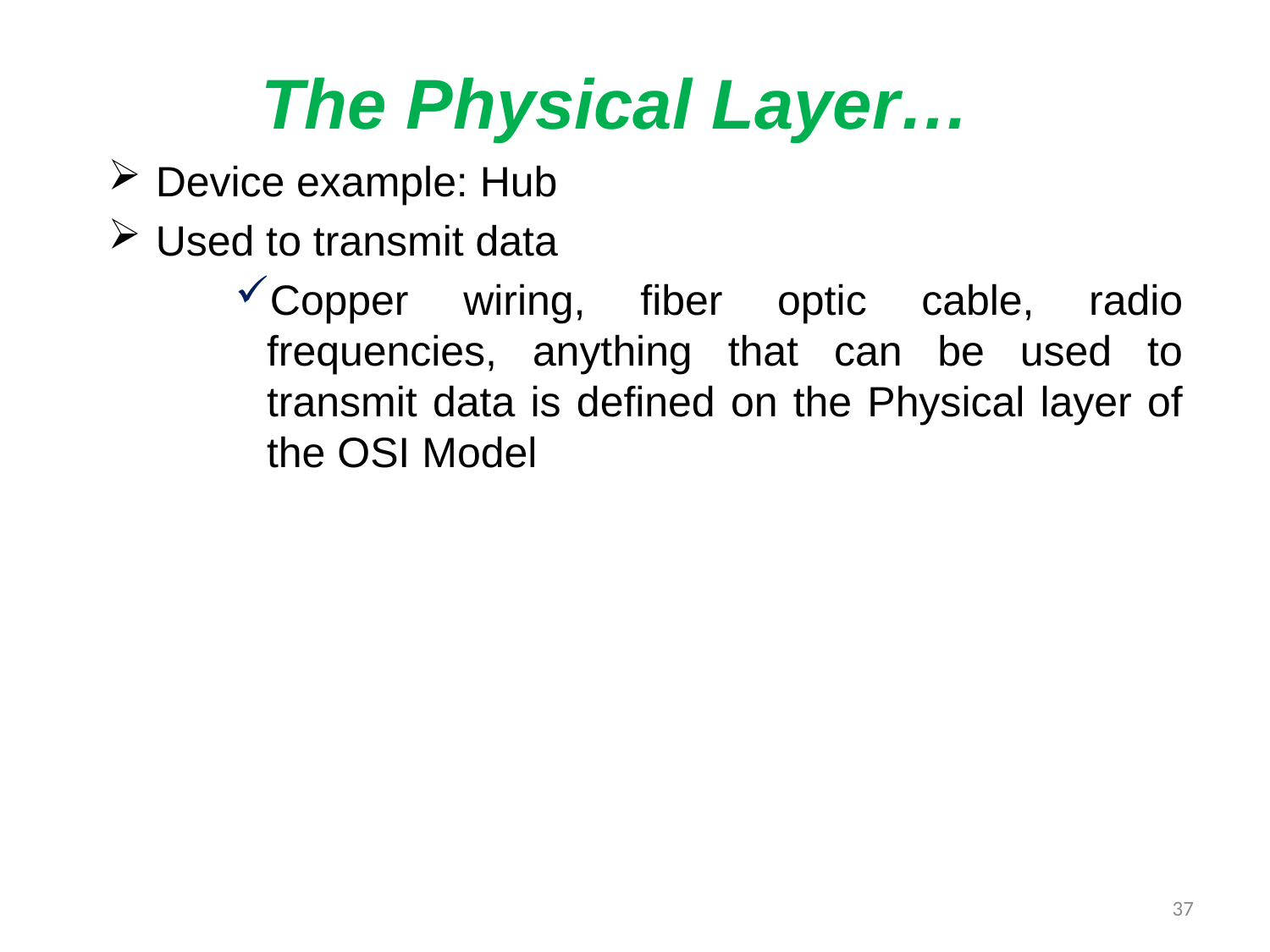

# The Physical Layer…
Device example: Hub
Used to transmit data
Copper wiring, fiber optic cable, radio frequencies, anything that can be used to transmit data is defined on the Physical layer of the OSI Model
37